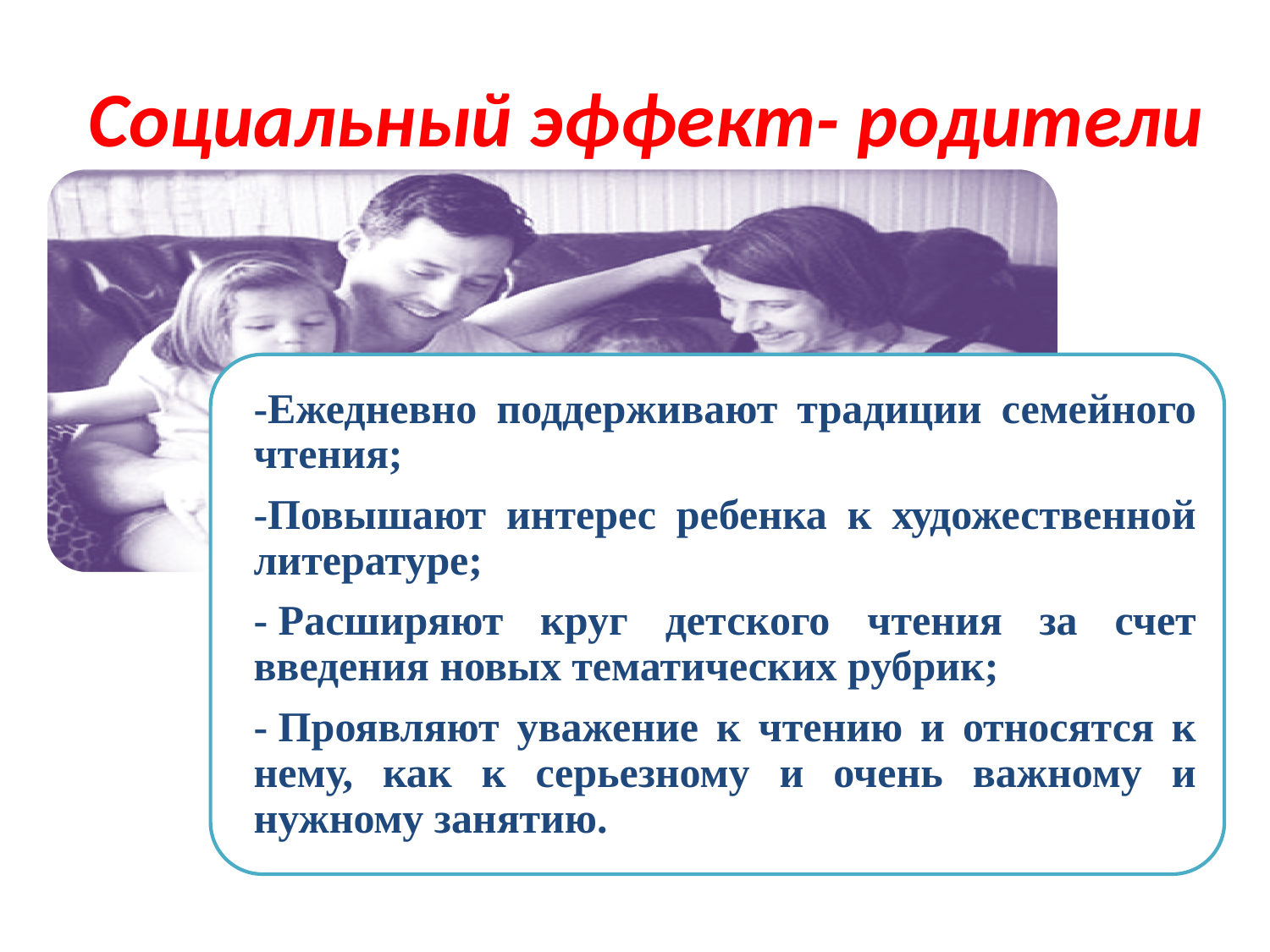

# Социальный эффект- родители
-Ежедневно поддерживают традиции семейного чтения;
-Повышают интерес ребенка к художественной литературе;
- Расширяют круг детского чтения за счет введения новых тематических рубрик;
- Проявляют уважение к чтению и относятся к нему, как к серьезному и очень важному и нужному занятию.